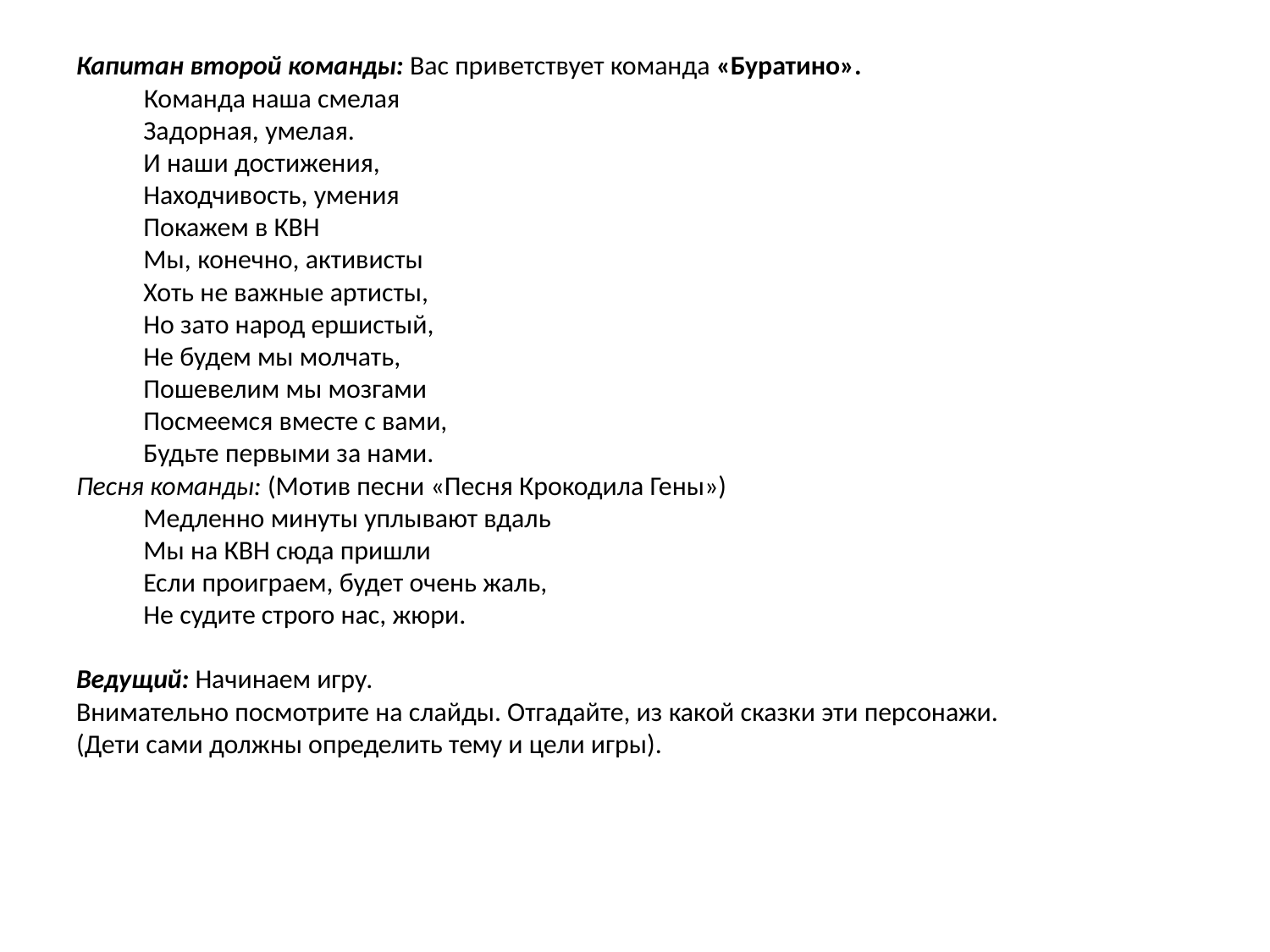

# Капитан второй команды: Вас приветствует команда «Буратино». Команда наша смелая Задорная, умелая. И наши достижения, Находчивость, умения Покажем в КВН Мы, конечно, активисты Хоть не важные артисты, Но зато народ ершистый, Не будем мы молчать, Пошевелим мы мозгами Посмеемся вместе с вами, Будьте первыми за нами. Песня команды: (Мотив песни «Песня Крокодила Гены») Медленно минуты уплывают вдаль Мы на КВН сюда пришли Если проиграем, будет очень жаль, Не судите строго нас, жюри. Ведущий: Начинаем игру. Внимательно посмотрите на слайды. Отгадайте, из какой сказки эти персонажи. (Дети сами должны определить тему и цели игры).